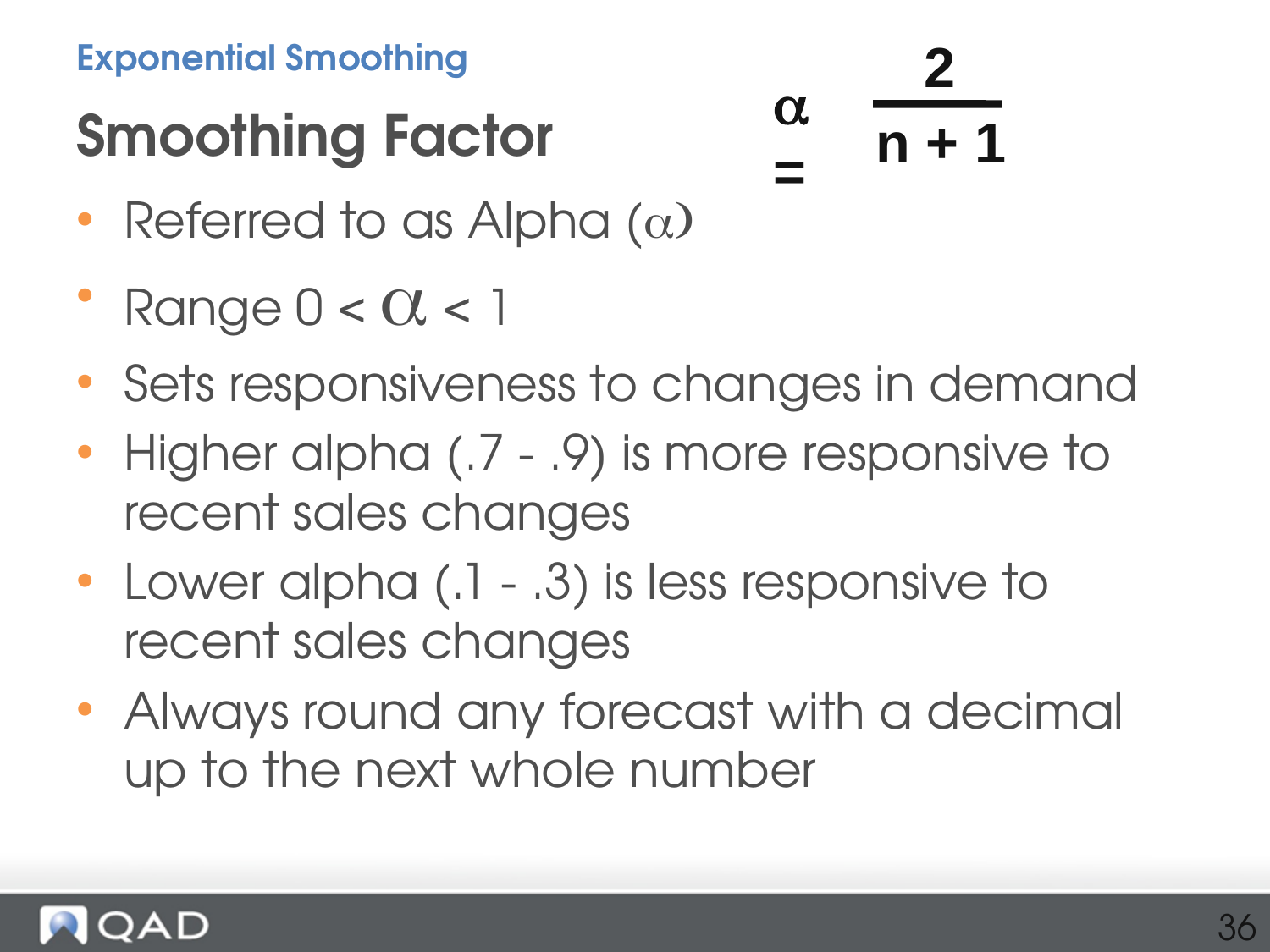

Exponential Smoothing
2
α =
n + 1

# Smoothing Factor
Referred to as Alpha (α)
Range 0 < α < 1
Sets responsiveness to changes in demand
Higher alpha (.7 - .9) is more responsive to recent sales changes
Lower alpha (.1 - .3) is less responsive to recent sales changes
Always round any forecast with a decimal up to the next whole number

36